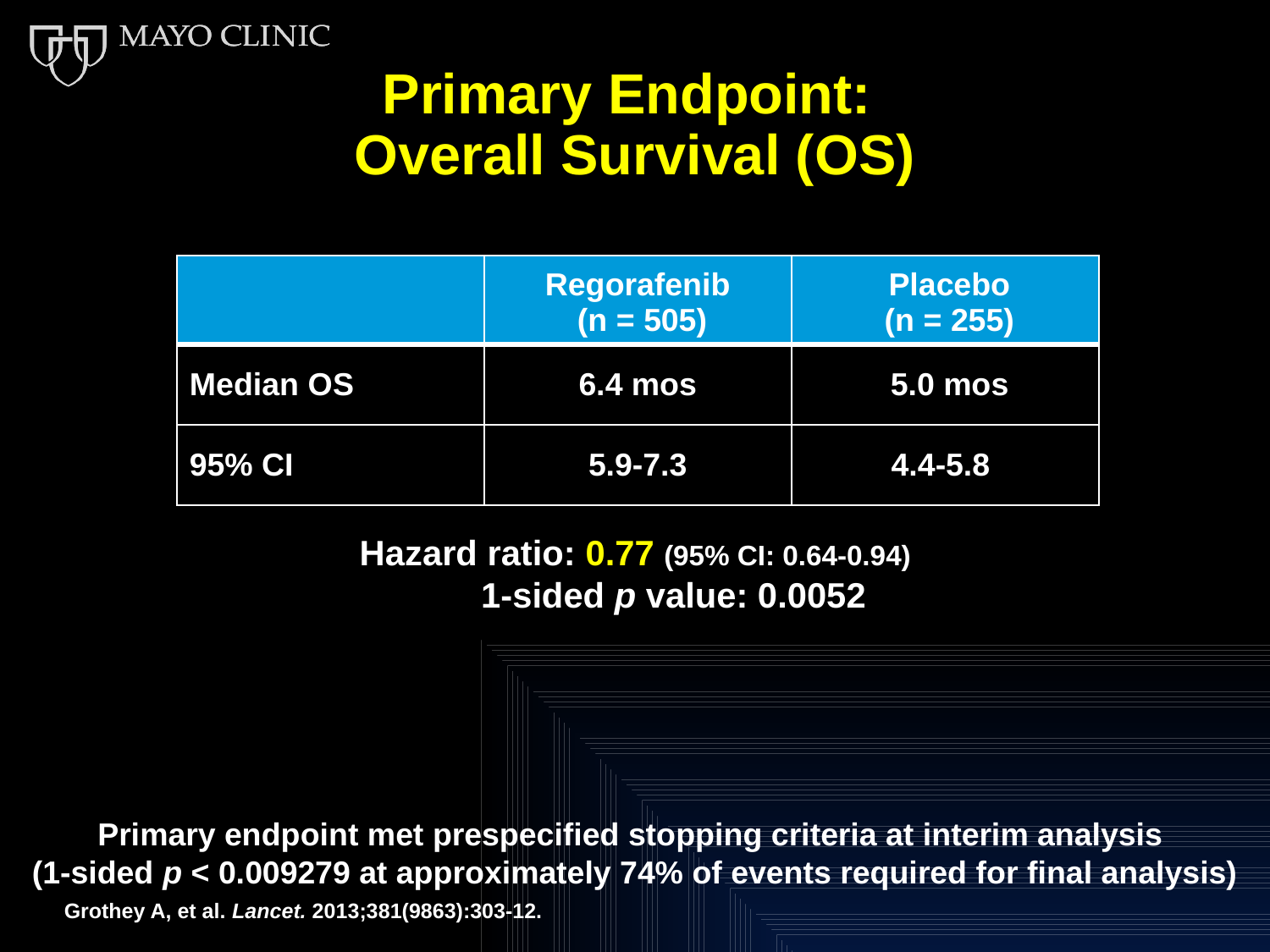

# Primary Endpoint: Overall Survival (OS)
|  | Regorafenib (n = 505) | Placebo (n = 255) |
| --- | --- | --- |
| Median OS | 6.4 mos | 5.0 mos |
| 95% CI | 5.9-7.3 | 4.4-5.8 |
Hazard ratio: 0.77 (95% CI: 0.64-0.94)
           1-sided p value: 0.0052
Primary endpoint met prespecified stopping criteria at interim analysis
(1-sided p < 0.009279 at approximately 74% of events required for final analysis)
Grothey A, et al. Lancet. 2013;381(9863):303-12.